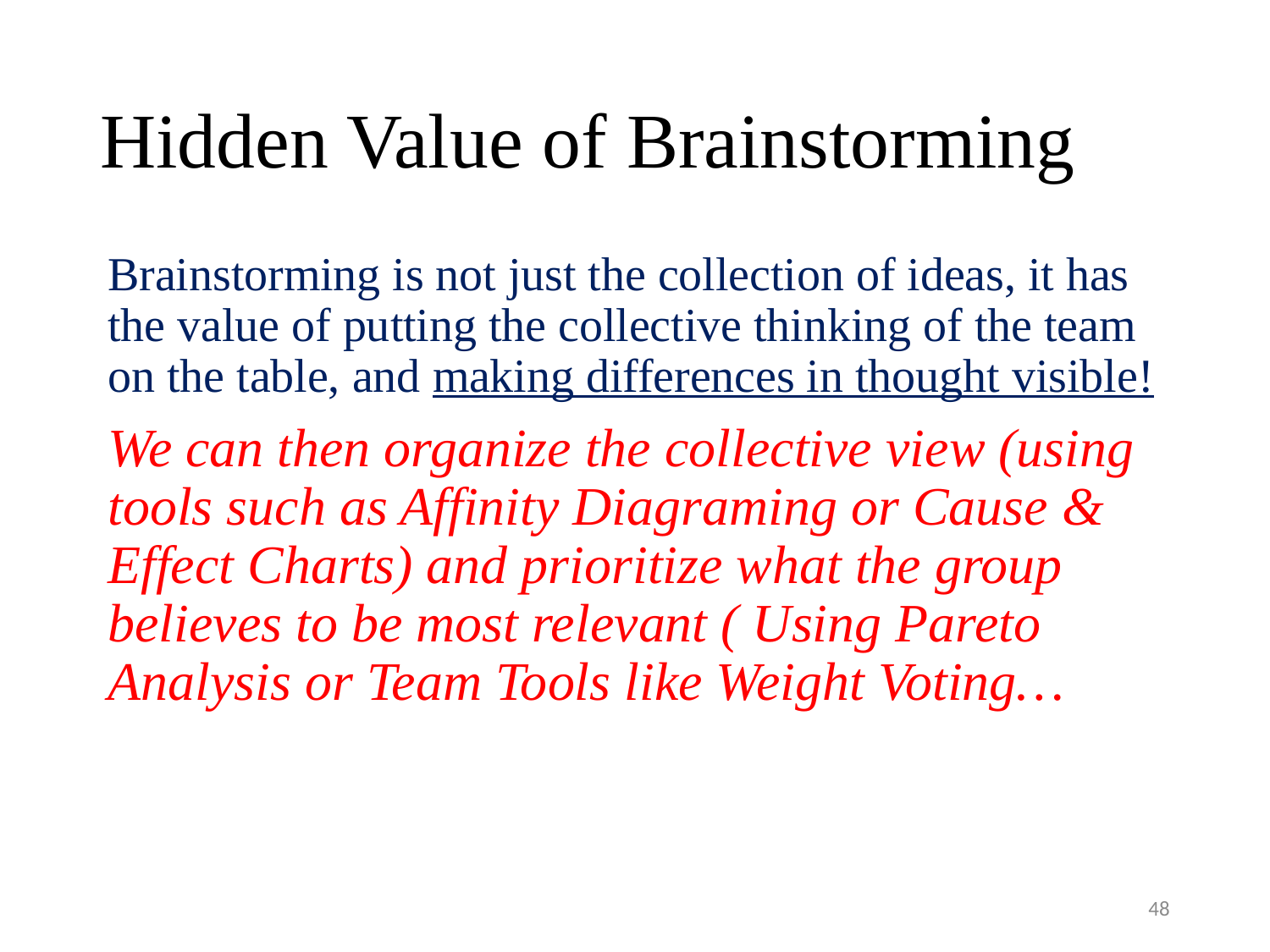

# Hidden Value of Brainstorming
Brainstorming is not just the collection of ideas, it has the value of putting the collective thinking of the team on the table, and making differences in thought visible!
We can then organize the collective view (using tools such as Affinity Diagraming or Cause & Effect Charts) and prioritize what the group believes to be most relevant ( Using Pareto Analysis or Team Tools like Weight Voting…
48